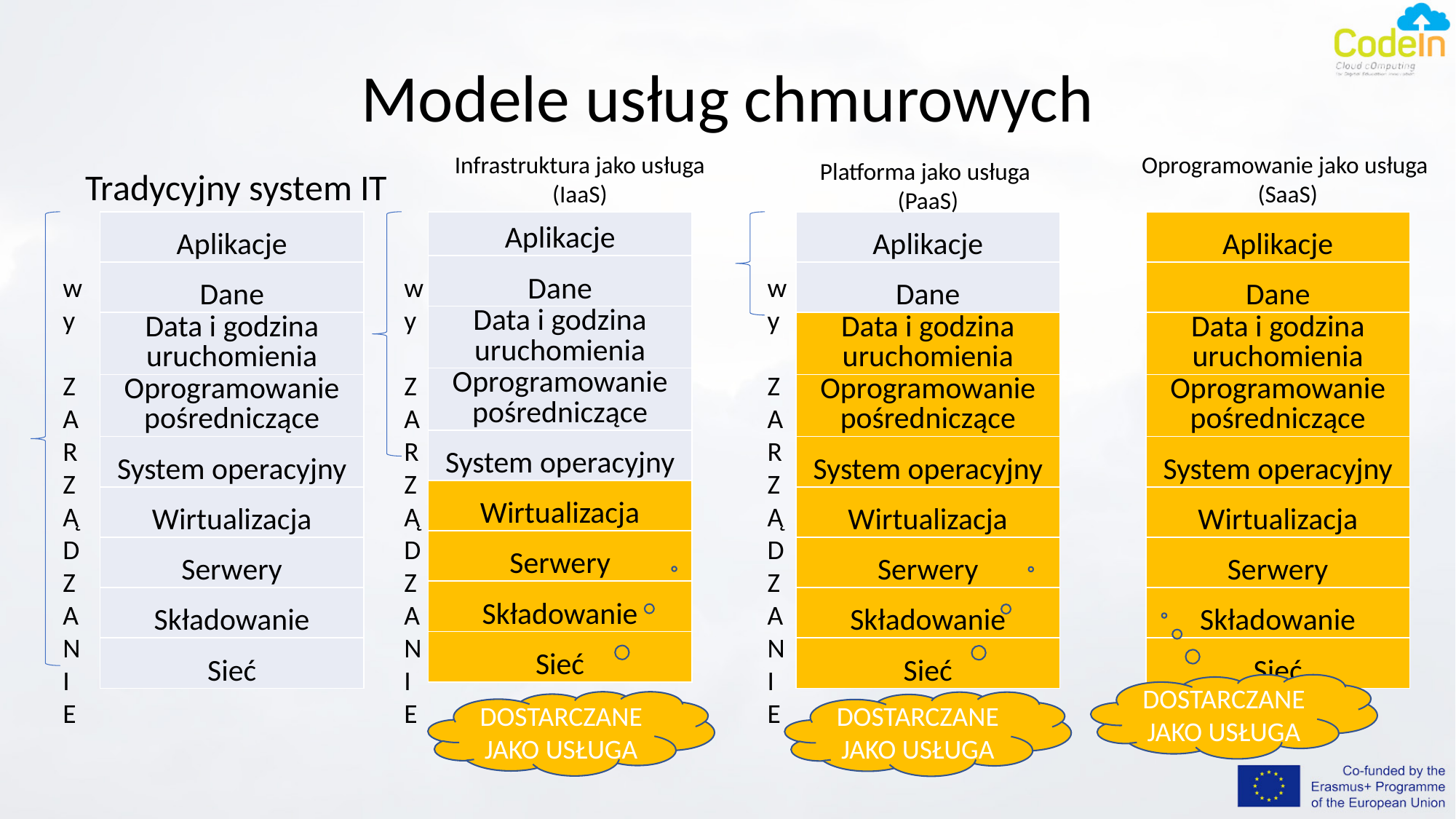

# Modele usług chmurowych
Infrastruktura jako usługa (IaaS)
Oprogramowanie jako usługa
(SaaS)
Platforma jako usługa
(PaaS)
Tradycyjny system IT

| Aplikacje |
| --- |
| Dane |
| Data i godzina uruchomienia |
| Oprogramowanie pośredniczące |
| System operacyjny |
| Wirtualizacja |
| Serwery |
| Składowanie |
| Sieć |
| Aplikacje |
| --- |
| Dane |
| Data i godzina uruchomienia |
| Oprogramowanie pośredniczące |
| System operacyjny |
| Wirtualizacja |
| Serwery |
| Składowanie |
| Sieć |
| Aplikacje |
| --- |
| Dane |
| Data i godzina uruchomienia |
| Oprogramowanie pośredniczące |
| System operacyjny |
| Wirtualizacja |
| Serwery |
| Składowanie |
| Sieć |
| Aplikacje |
| --- |
| Dane |
| Data i godzina uruchomienia |
| Oprogramowanie pośredniczące |
| System operacyjny |
| Wirtualizacja |
| Serwery |
| Składowanie |
| Sieć |

wy

ZARZĄDZANIE
wy

ZARZĄDZANIE
wy

ZARZĄDZANIE
DOSTARCZANE JAKO USŁUGA
DOSTARCZANE JAKO USŁUGA
DOSTARCZANE JAKO USŁUGA